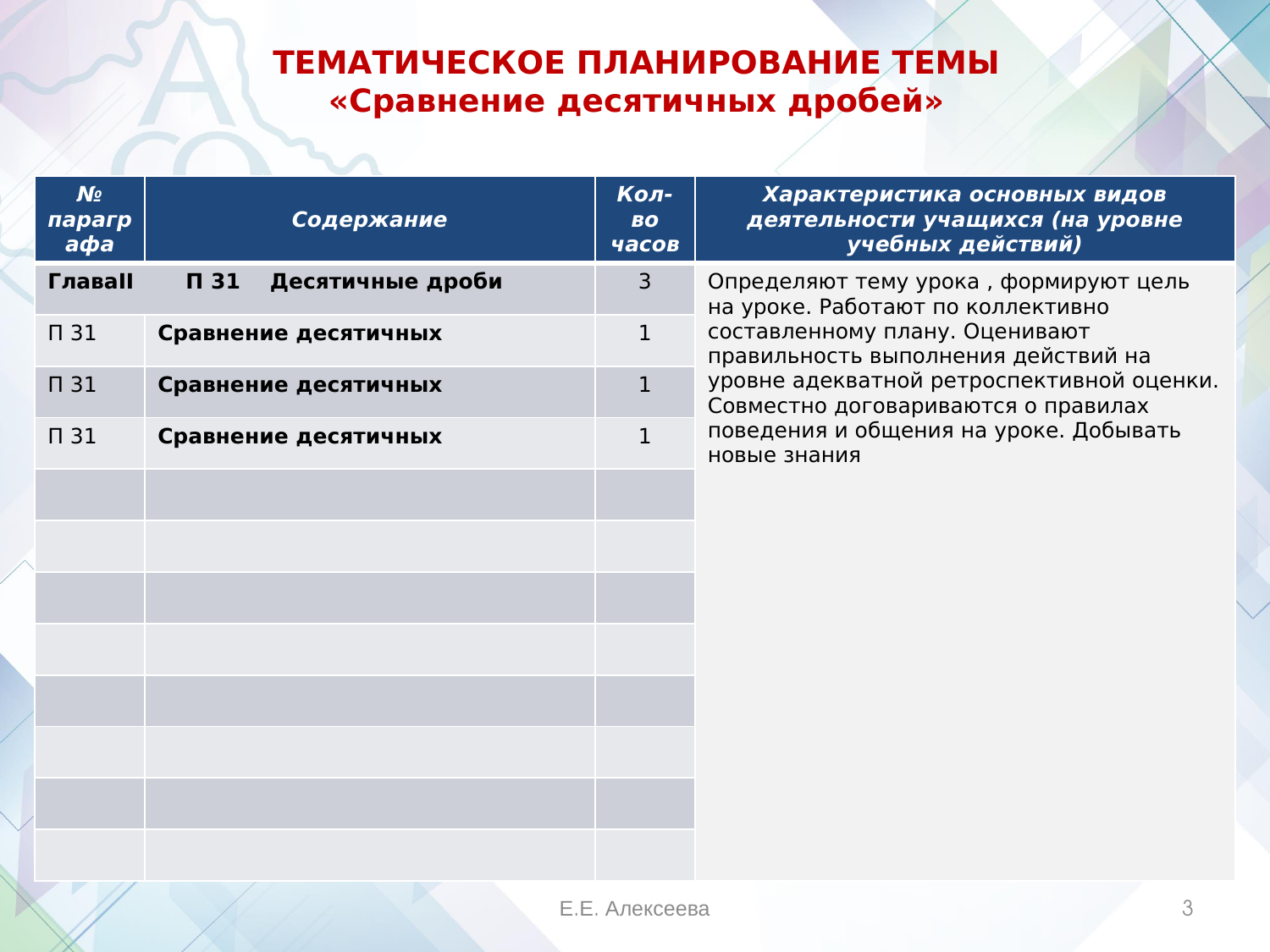

# ТЕМАТИЧЕСКОЕ ПЛАНИРОВАНИЕ ТЕМЫ «Сравнение десятичных дробей»
| № параграфа | Содержание | Кол-во часов | Характеристика основных видов деятельности учащихся (на уровне учебных действий) |
| --- | --- | --- | --- |
| ГлаваII П 31 Десятичные дроби |  | 3 | Определяют тему урока , формируют цель на уроке. Работают по коллективно составленному плану. Оценивают правильность выполнения действий на уровне адекватной ретроспективной оценки. Совместно договариваются о правилах поведения и общения на уроке. Добывать новые знания |
| П 31 | Сравнение десятичных | 1 |  |
| П 31 | Сравнение десятичных | 1 |  |
| П 31 | Сравнение десятичных | 1 |  |
|  |  |  |  |
|  |  |  |  |
|  |  |  |  |
|  |  |  |  |
|  |  |  |  |
|  |  |  |  |
|  |  |  |  |
|  |  |  |  |
Е.Е. Алексеева
3